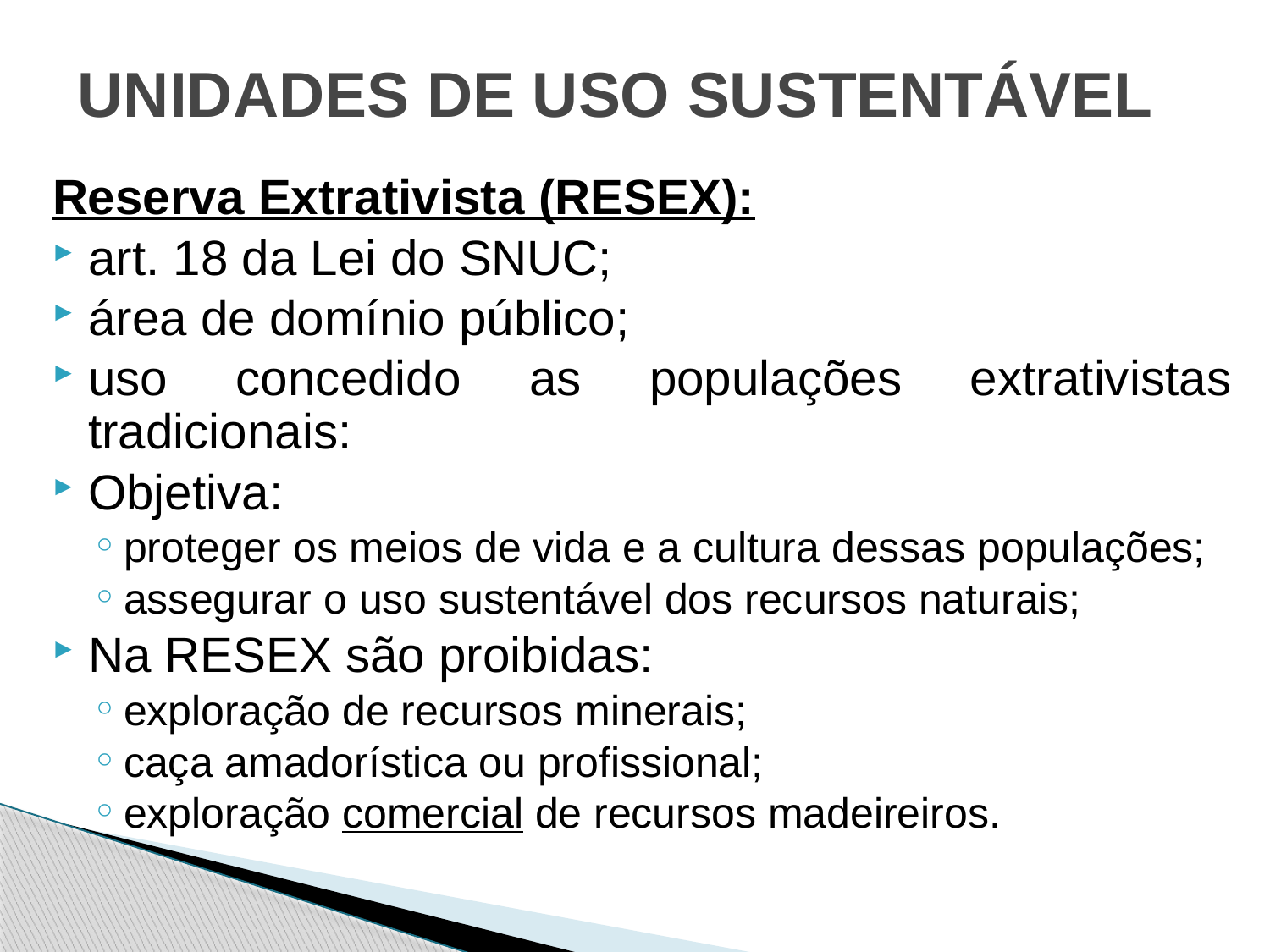

# UNIDADES DE USO SUSTENTÁVEL
Reserva Extrativista (RESEX):
art. 18 da Lei do SNUC;
área de domínio público;
uso concedido as populações extrativistas tradicionais:
Objetiva:
proteger os meios de vida e a cultura dessas populações;
assegurar o uso sustentável dos recursos naturais;
Na RESEX são proibidas:
exploração de recursos minerais;
caça amadorística ou profissional;
exploração comercial de recursos madeireiros.